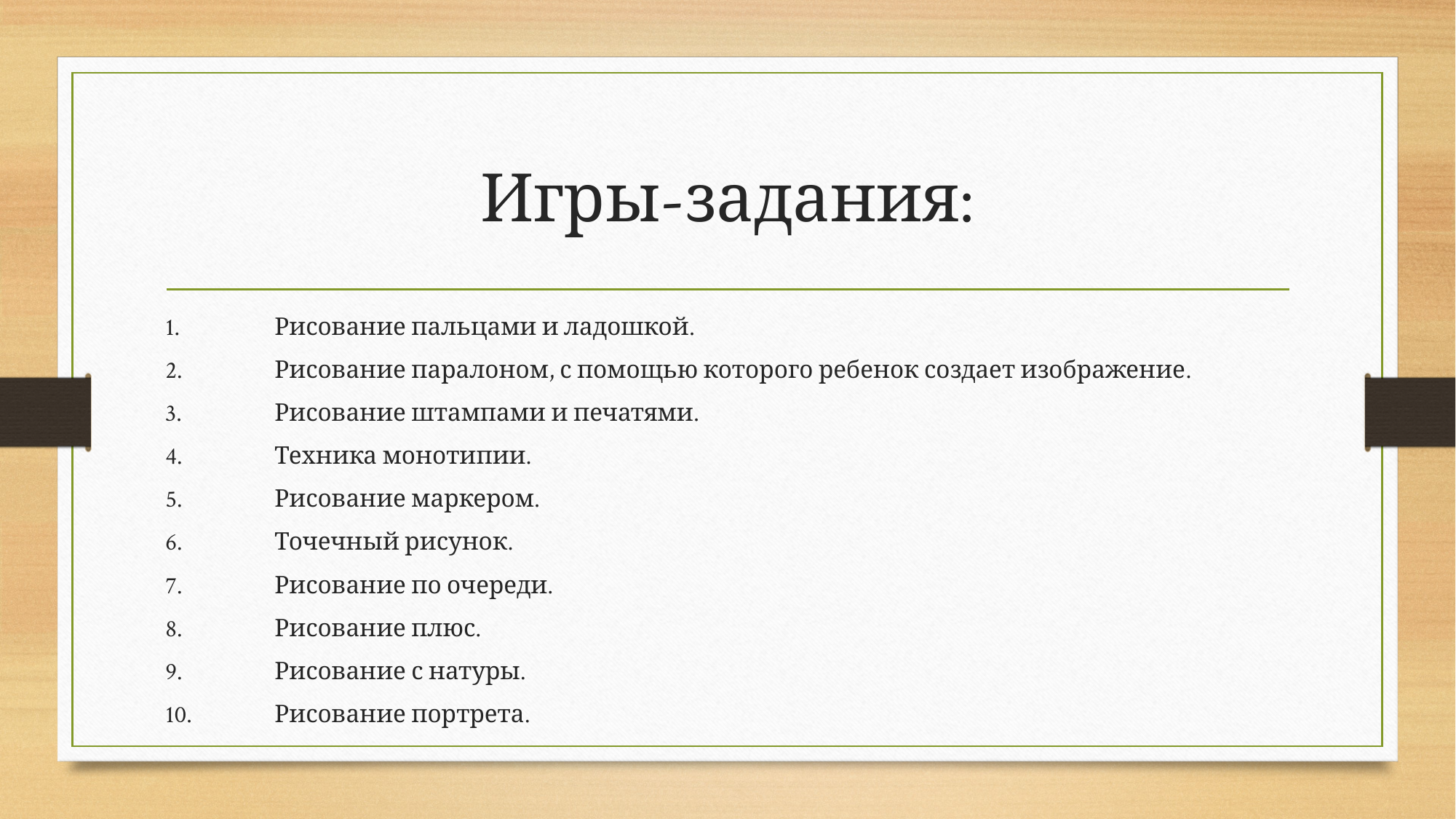

# Игры-задания:
1.	Рисование пальцами и ладошкой.
2.	Рисование паралоном, с помощью которого ребенок создает изображение.
3.	Рисование штампами и печатями.
4.	Техника монотипии.
5.	Рисование маркером.
6.	Точечный рисунок.
7.	Рисование по очереди.
8.	Рисование плюс.
9.	Рисование с натуры.
10.	Рисование портрета.